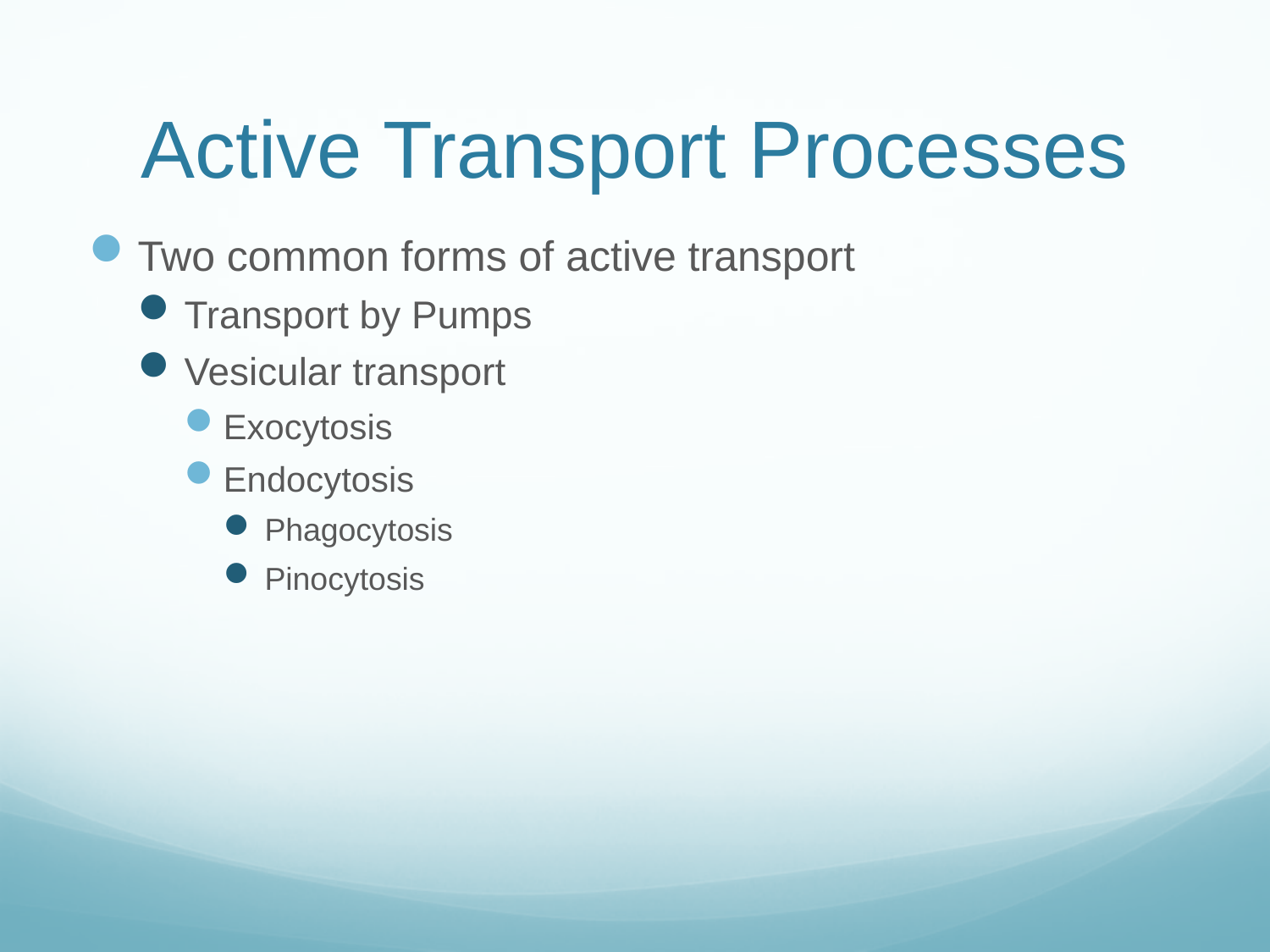

# Active Transport Processes
Two common forms of active transport
Transport by Pumps
Vesicular transport
Exocytosis
Endocytosis
Phagocytosis
Pinocytosis